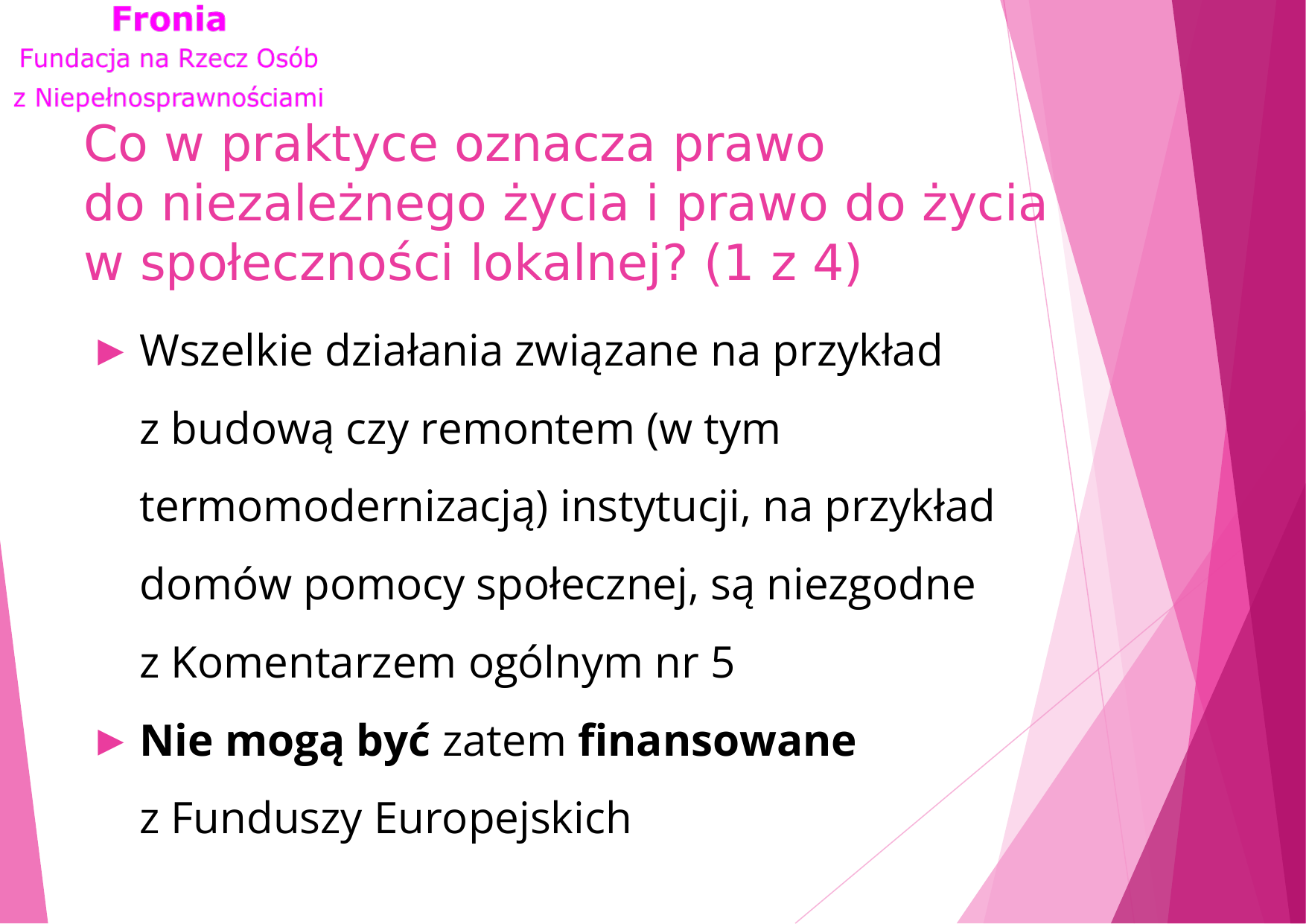

# Co w praktyce oznacza prawo do niezależnego życia i prawo do życia w społeczności lokalnej? (1 z 4)
Wszelkie działania związane na przykład z budową czy remontem (w tym termomodernizacją) instytucji, na przykład domów pomocy społecznej, są niezgodne z Komentarzem ogólnym nr 5
Nie mogą być zatem finansowane z Funduszy Europejskich